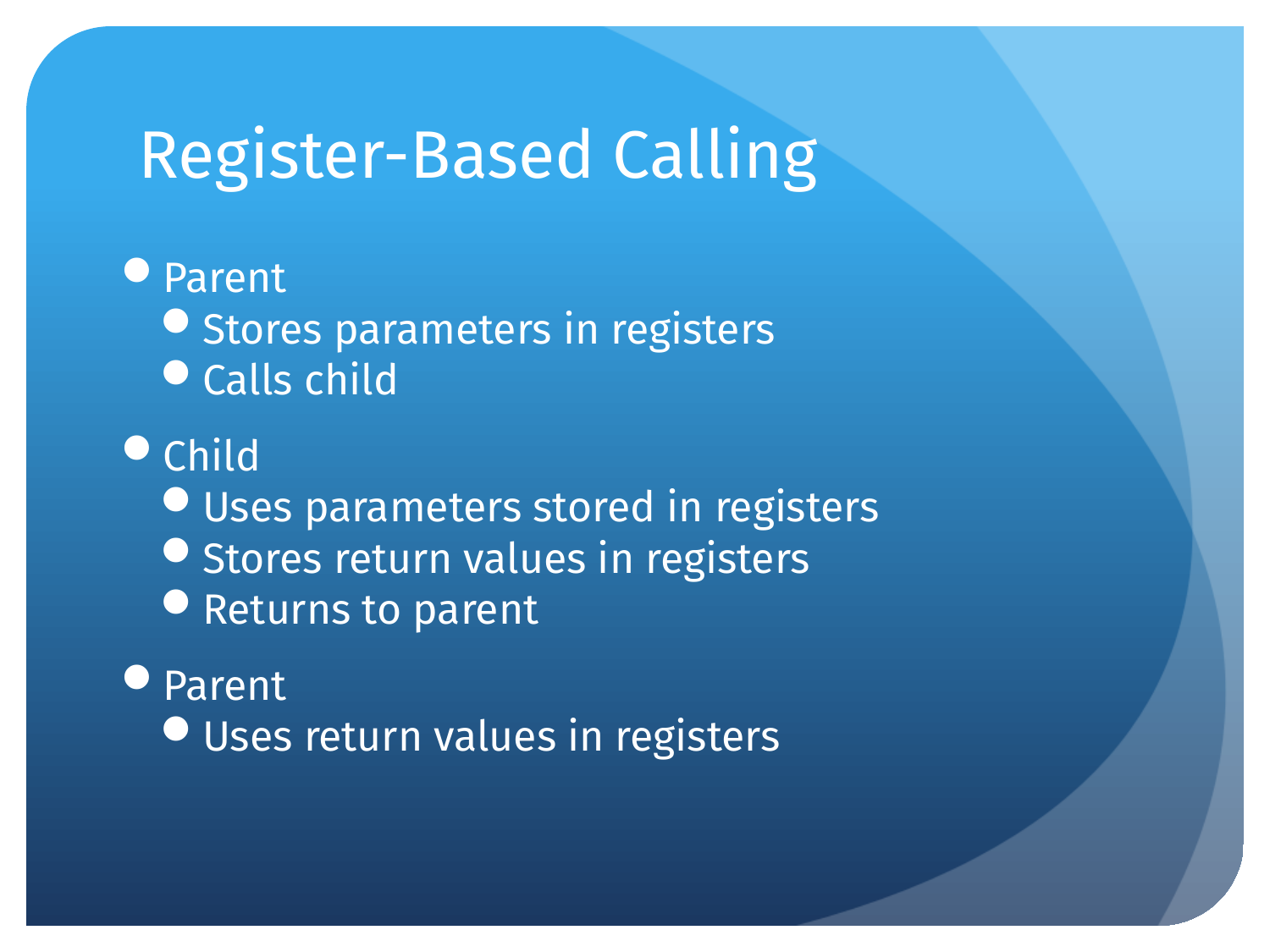

# Register-Based Calling
Parent
Stores parameters in registers
Calls child
Child
Uses parameters stored in registers
Stores return values in registers
Returns to parent
Parent
Uses return values in registers